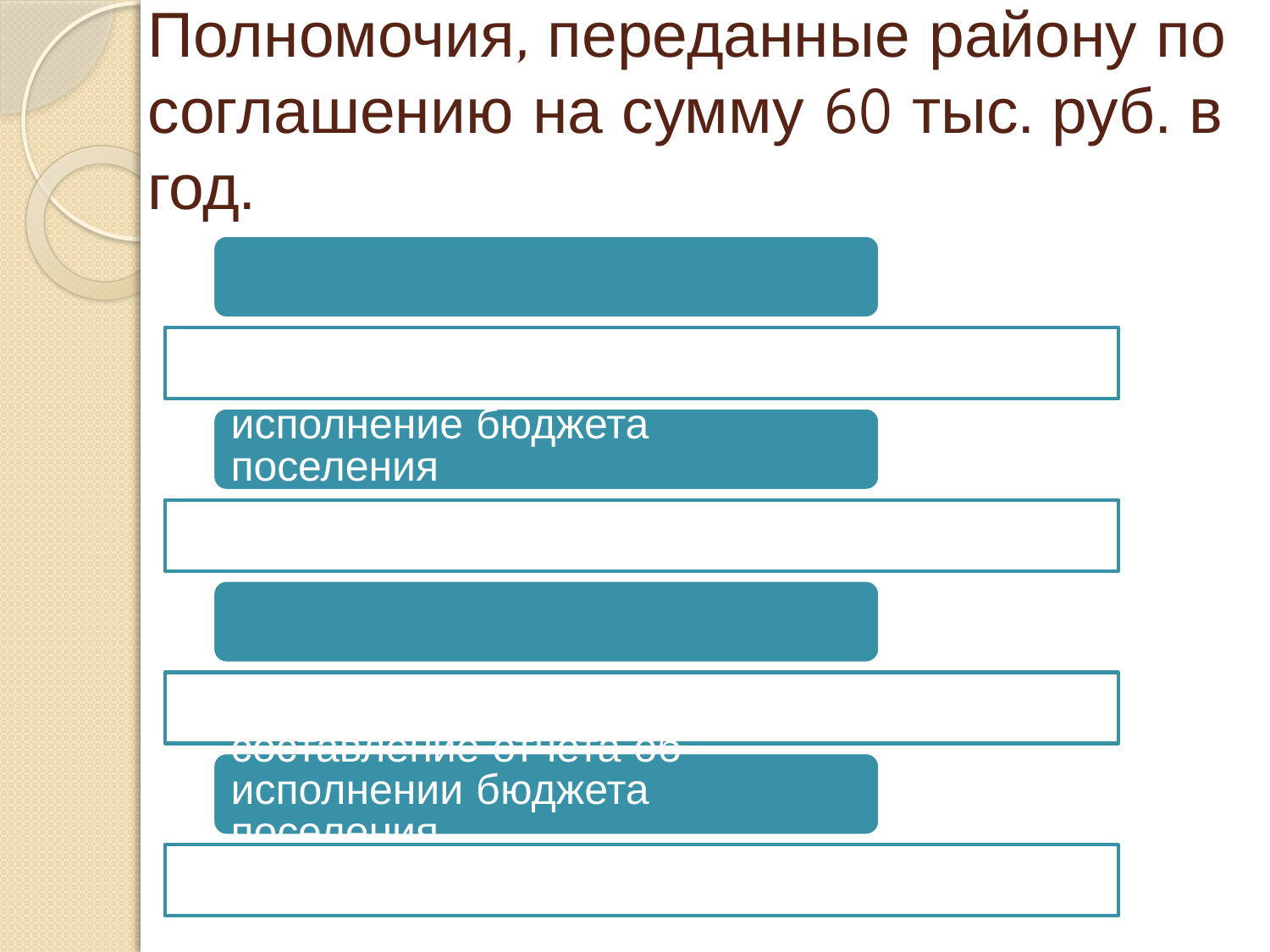

Полномочия, переданные району по соглашению на сумму 60 тыс. руб. в год.
составление отчета об исполнении бюджета поселения
исполнение бюджета поселения